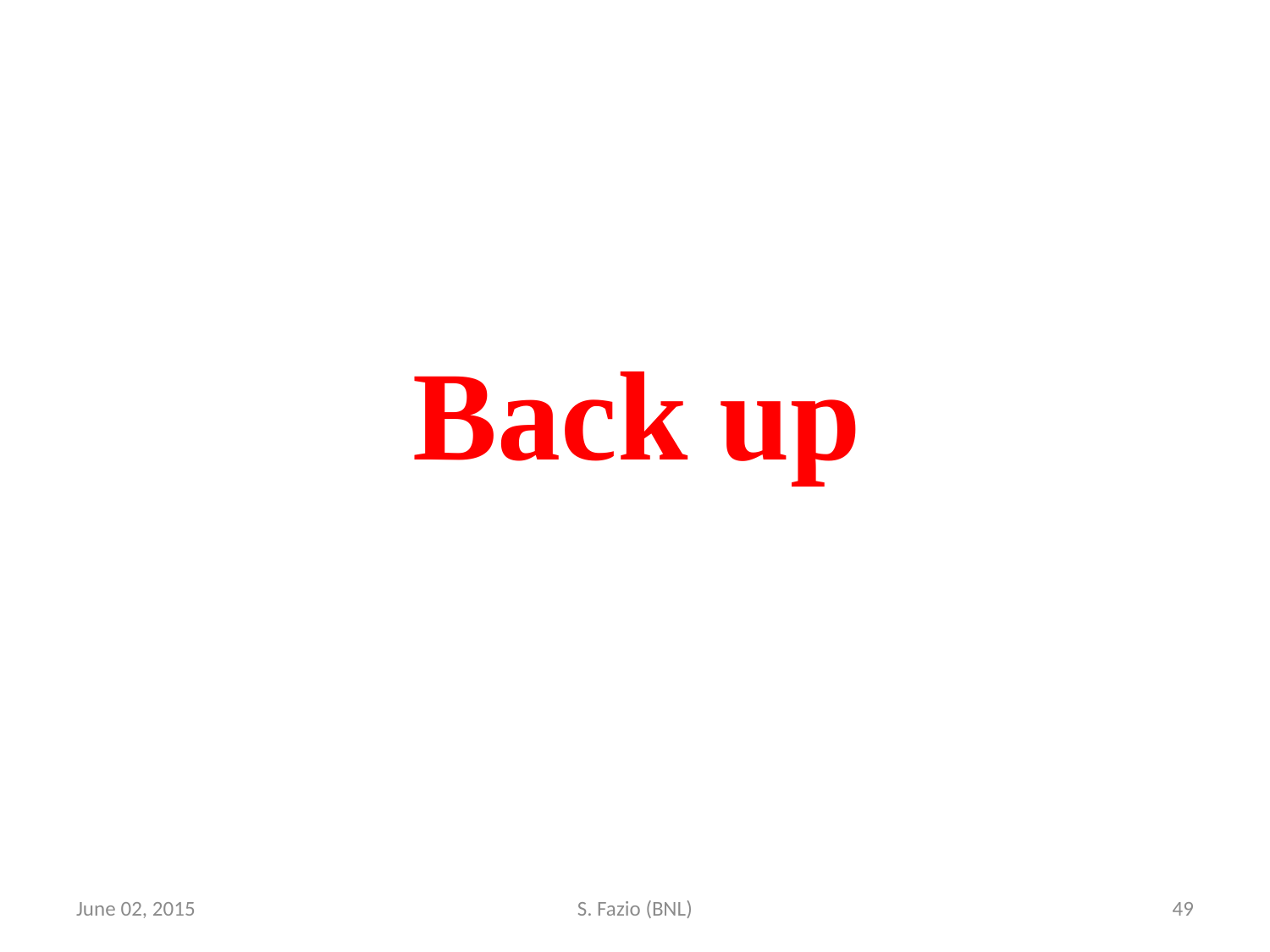

Back up
June 02, 2015
S. Fazio (BNL)
49